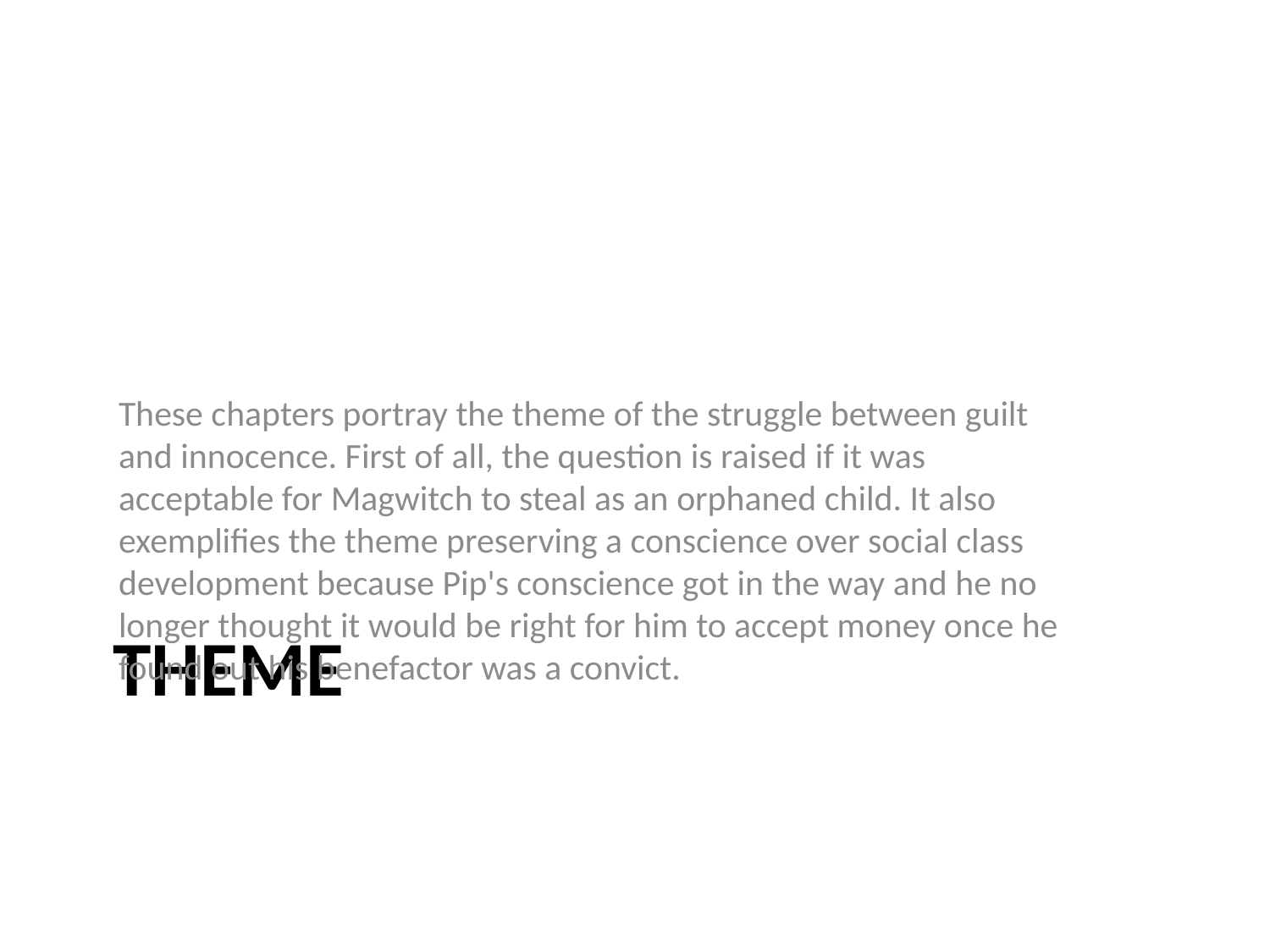

These chapters portray the theme of the struggle between guilt and innocence. First of all, the question is raised if it was acceptable for Magwitch to steal as an orphaned child. It also exemplifies the theme preserving a conscience over social class development because Pip's conscience got in the way and he no longer thought it would be right for him to accept money once he found out his benefactor was a convict.
# Theme